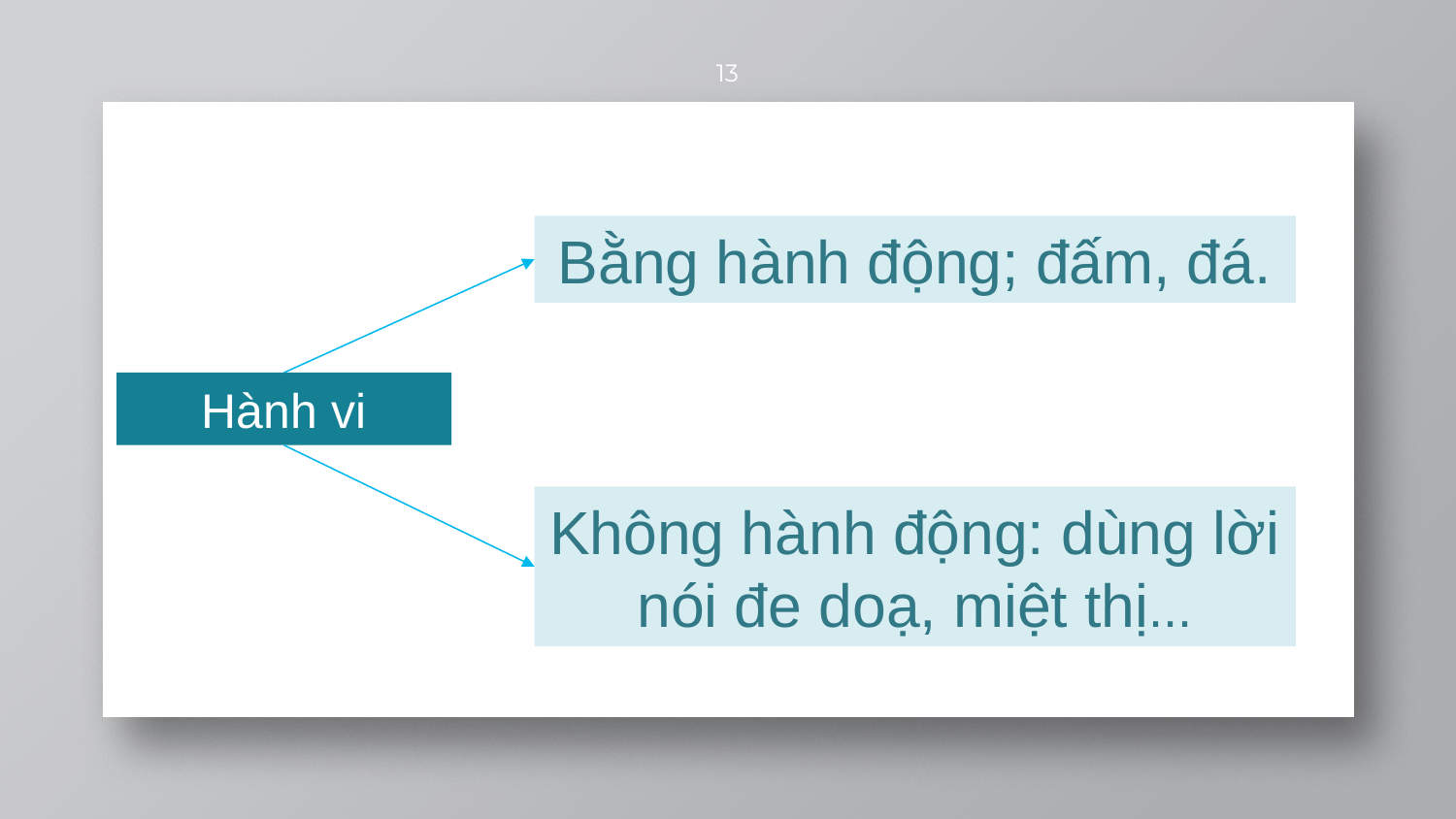

13
Bằng hành động; đấm, đá.
Hành vi
Không hành động: dùng lời nói đe doạ, miệt thị...